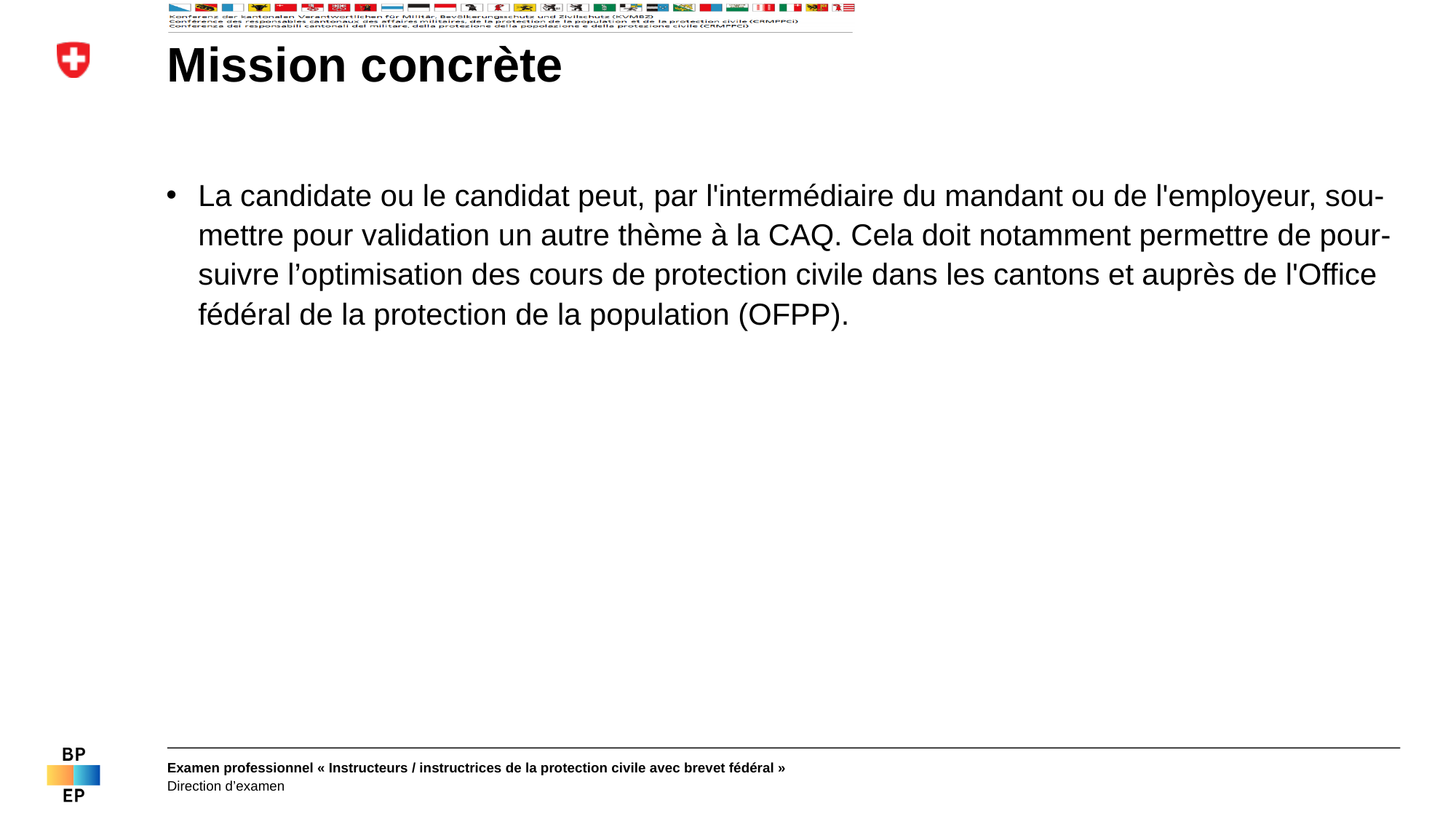

# Mission concrète
La candidate ou le candidat peut, par l'intermédiaire du mandant ou de l'employeur, sou-mettre pour validation un autre thème à la CAQ. Cela doit notamment permettre de pour-suivre l’optimisation des cours de protection civile dans les cantons et auprès de l'Office fédéral de la protection de la population (OFPP).

Examen professionnel « Instructeurs / instructrices de la protection civile avec brevet fédéral »
Direction d’examen